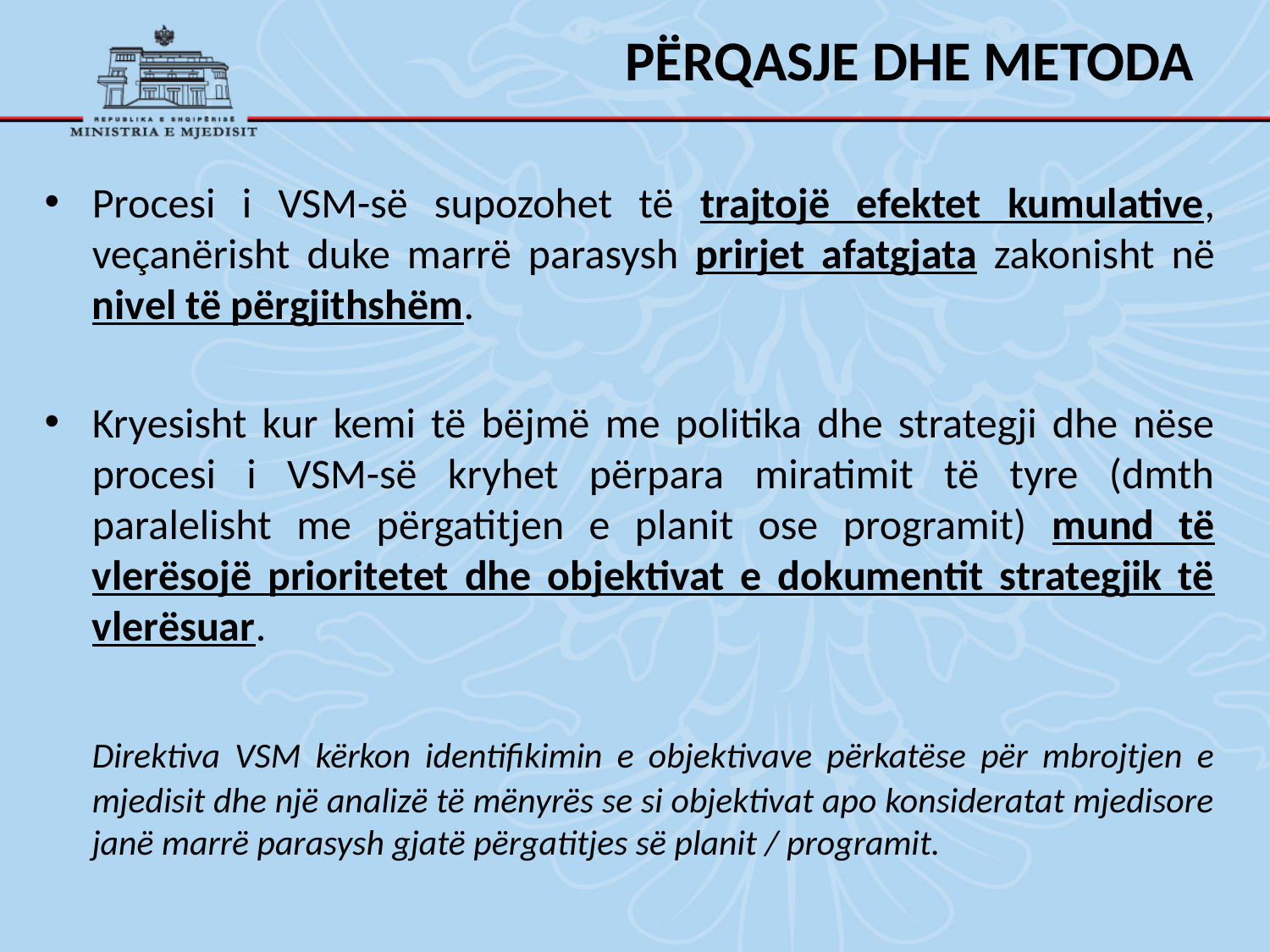

# PËRQASJE DHE METODA
Procesi i VSM-së supozohet të trajtojë efektet kumulative, veçanërisht duke marrë parasysh prirjet afatgjata zakonisht në nivel të përgjithshëm.

Kryesisht kur kemi të bëjmë me politika dhe strategji dhe nëse procesi i VSM-së kryhet përpara miratimit të tyre (dmth paralelisht me përgatitjen e planit ose programit) mund të vlerësojë prioritetet dhe objektivat e dokumentit strategjik të vlerësuar.

	Direktiva VSM kërkon identifikimin e objektivave përkatëse për mbrojtjen e mjedisit dhe një analizë të mënyrës se si objektivat apo konsideratat mjedisore janë marrë parasysh gjatë përgatitjes së planit / programit.